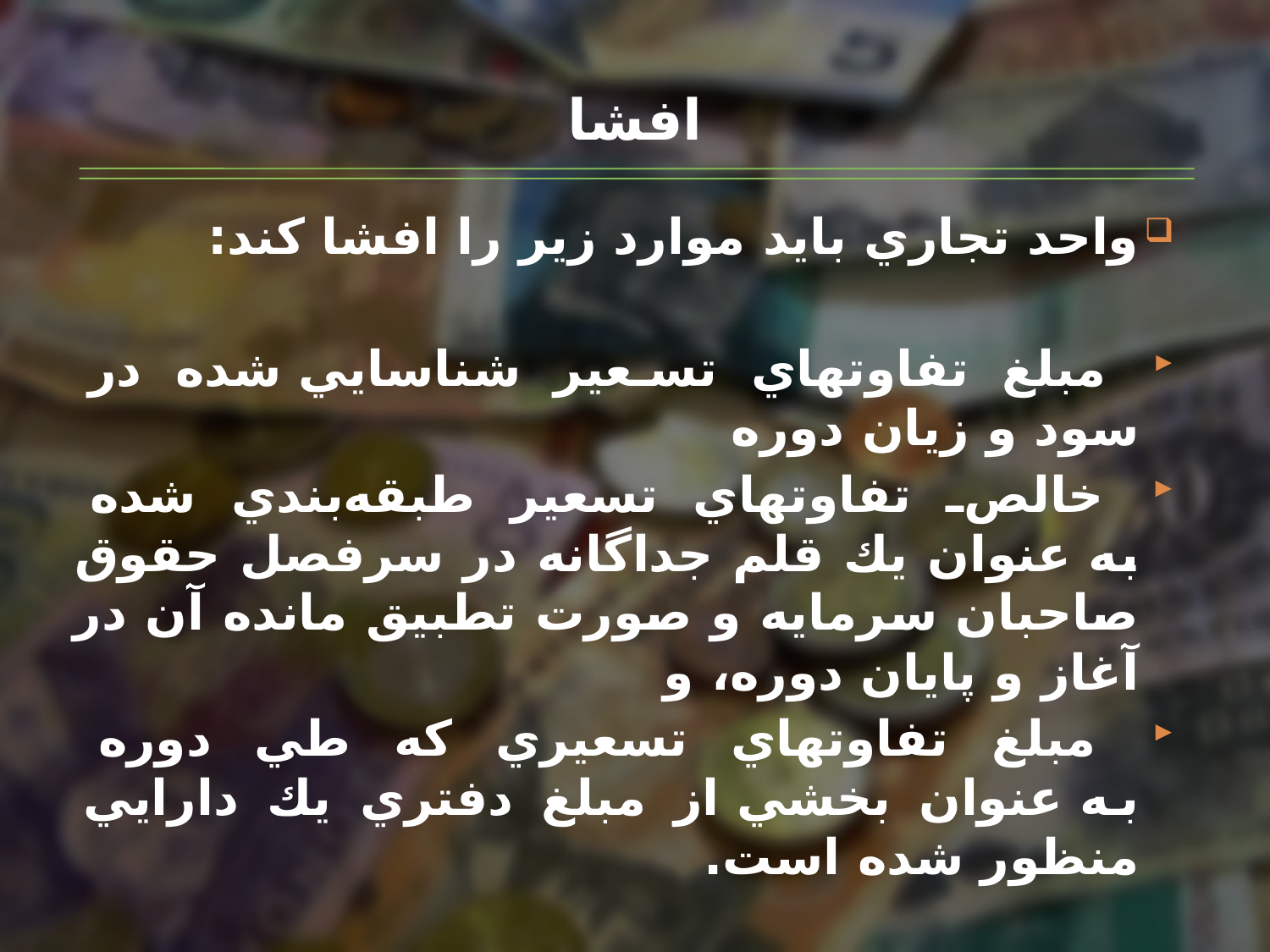

# افشا
واحد تجاري‌ بايد موارد زير را افشا كند:

 مبلغ‌ تفاوتهاي‌ تسعير شناسايي‌ شده‌ در سود و زيان‌ دوره‌
 خالص‌ تفاوتهاي‌ تسعير طبقه‌بندي‌ شده‌ به عنوان‌ يك‌ قلم‌ جداگانه‌ در سرفصل‌ حقوق‌ صاحبان‌ سرمايه‌ و صورت‌ تطبيق‌ مانده‌ آن‌ در آغاز و پايان‌ دوره‌، و
 مبلغ‌ تفاوتهاي‌ تسعيري‌ كه‌ طي‌ دوره‌ به عنوان‌ بخشي از مبلغ‌ دفتري‌ يك‌ دارايي‌ منظور شده‌ است‌.